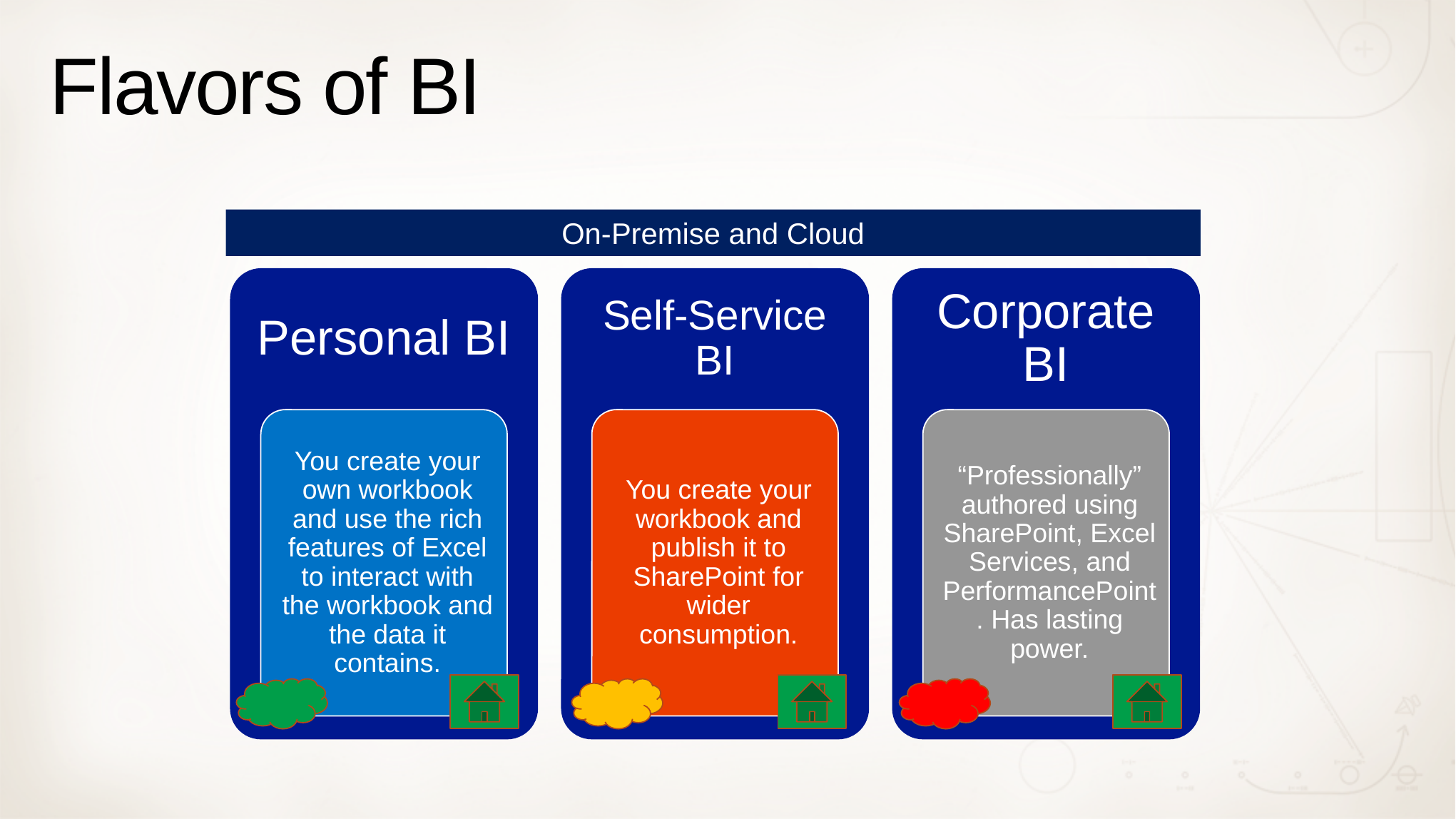

# Flavors of BI
On-Premise and Cloud
Personal BI
You create your own workbook and use the rich features of Excel to interact with the workbook and the data it contains.
Self-Service BI
You create your workbook and publish it to SharePoint for wider consumption.
Corporate BI
“Professionally” authored using SharePoint, Excel Services, and PerformancePoint. Has lasting power.